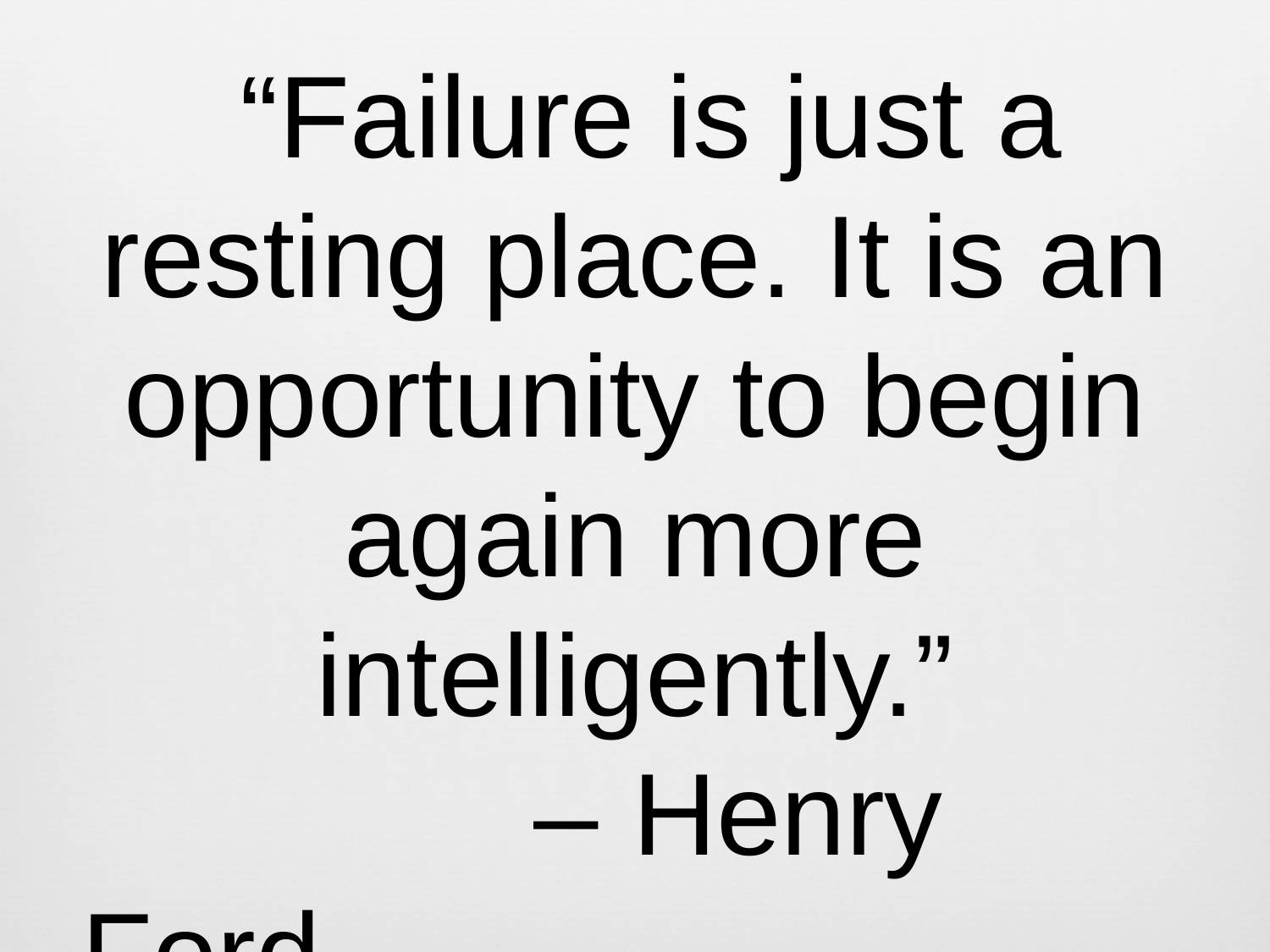

“Failure is just a resting place. It is an opportunity to begin again more intelligently.”
              – Henry Ford